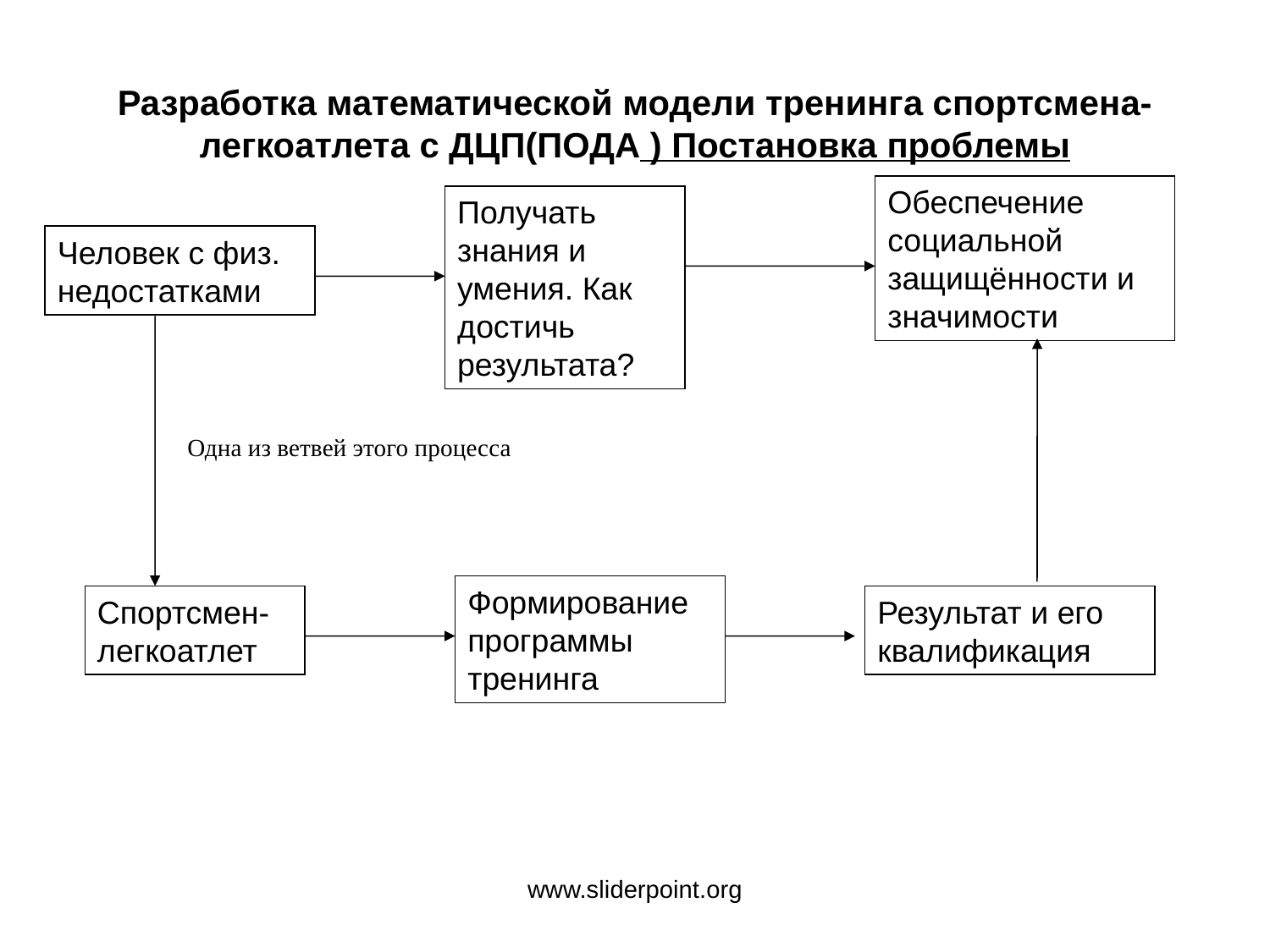

# Разработка математической модели тренинга спортсмена-легкоатлета с ДЦП(ПОДА ) Постановка проблемы
Обеспечение социальной защищённости и значимости
Получать знания и умения. Как достичь результата?
Человек с физ. недостатками

Одна из ветвей этого процесса
Формирование программы тренинга
Спортсмен-легкоатлет
Результат и его квалификация

www.sliderpoint.org